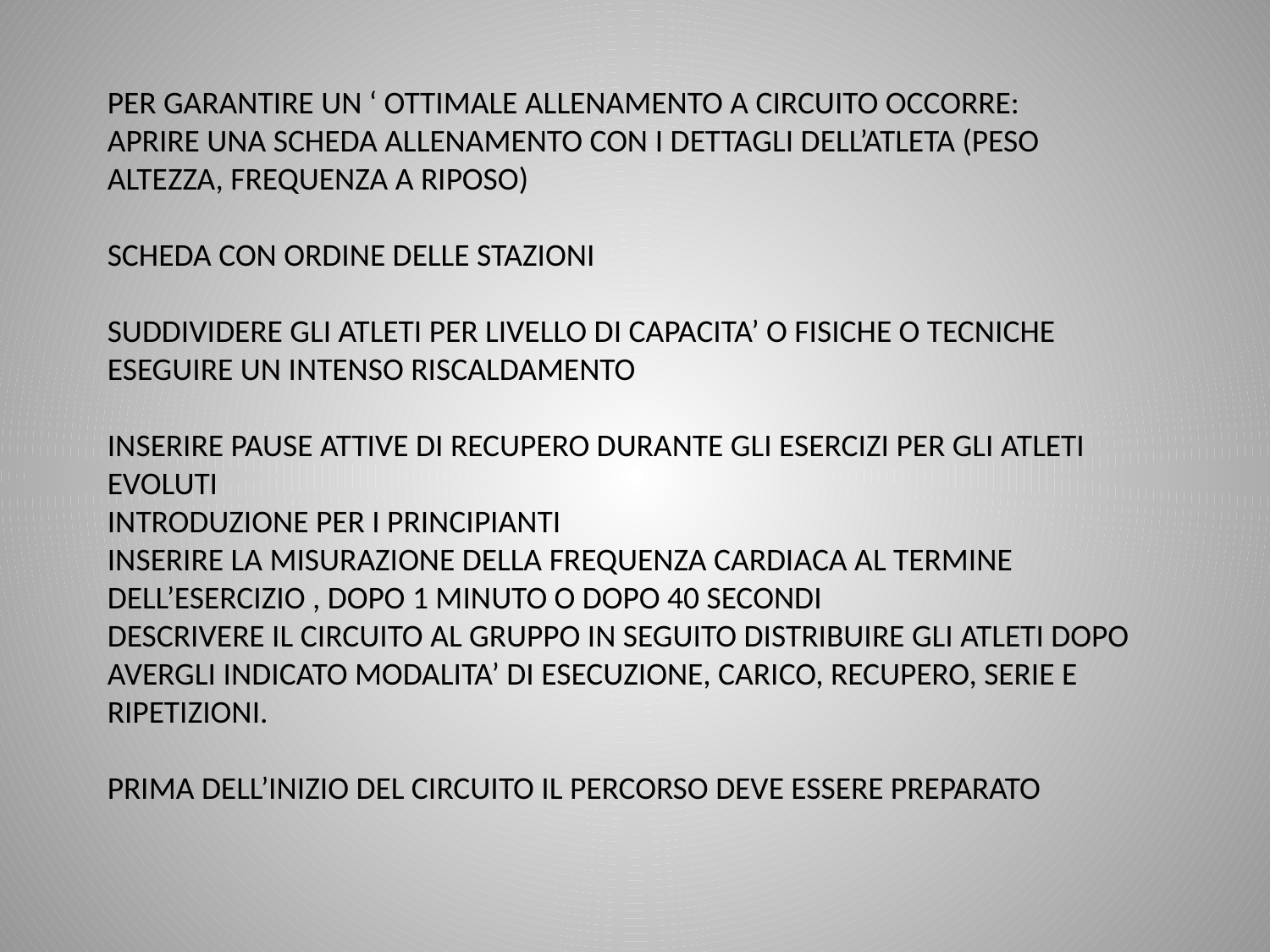

PER GARANTIRE UN ‘ OTTIMALE ALLENAMENTO A CIRCUITO OCCORRE:
APRIRE UNA SCHEDA ALLENAMENTO CON I DETTAGLI DELL’ATLETA (PESO ALTEZZA, FREQUENZA A RIPOSO)
SCHEDA CON ORDINE DELLE STAZIONI
SUDDIVIDERE GLI ATLETI PER LIVELLO DI CAPACITA’ O FISICHE O TECNICHE
ESEGUIRE UN INTENSO RISCALDAMENTO
INSERIRE PAUSE ATTIVE DI RECUPERO DURANTE GLI ESERCIZI PER GLI ATLETI EVOLUTI
INTRODUZIONE PER I PRINCIPIANTI
INSERIRE LA MISURAZIONE DELLA FREQUENZA CARDIACA AL TERMINE DELL’ESERCIZIO , DOPO 1 MINUTO O DOPO 40 SECONDI
DESCRIVERE IL CIRCUITO AL GRUPPO IN SEGUITO DISTRIBUIRE GLI ATLETI DOPO AVERGLI INDICATO MODALITA’ DI ESECUZIONE, CARICO, RECUPERO, SERIE E RIPETIZIONI.
PRIMA DELL’INIZIO DEL CIRCUITO IL PERCORSO DEVE ESSERE PREPARATO